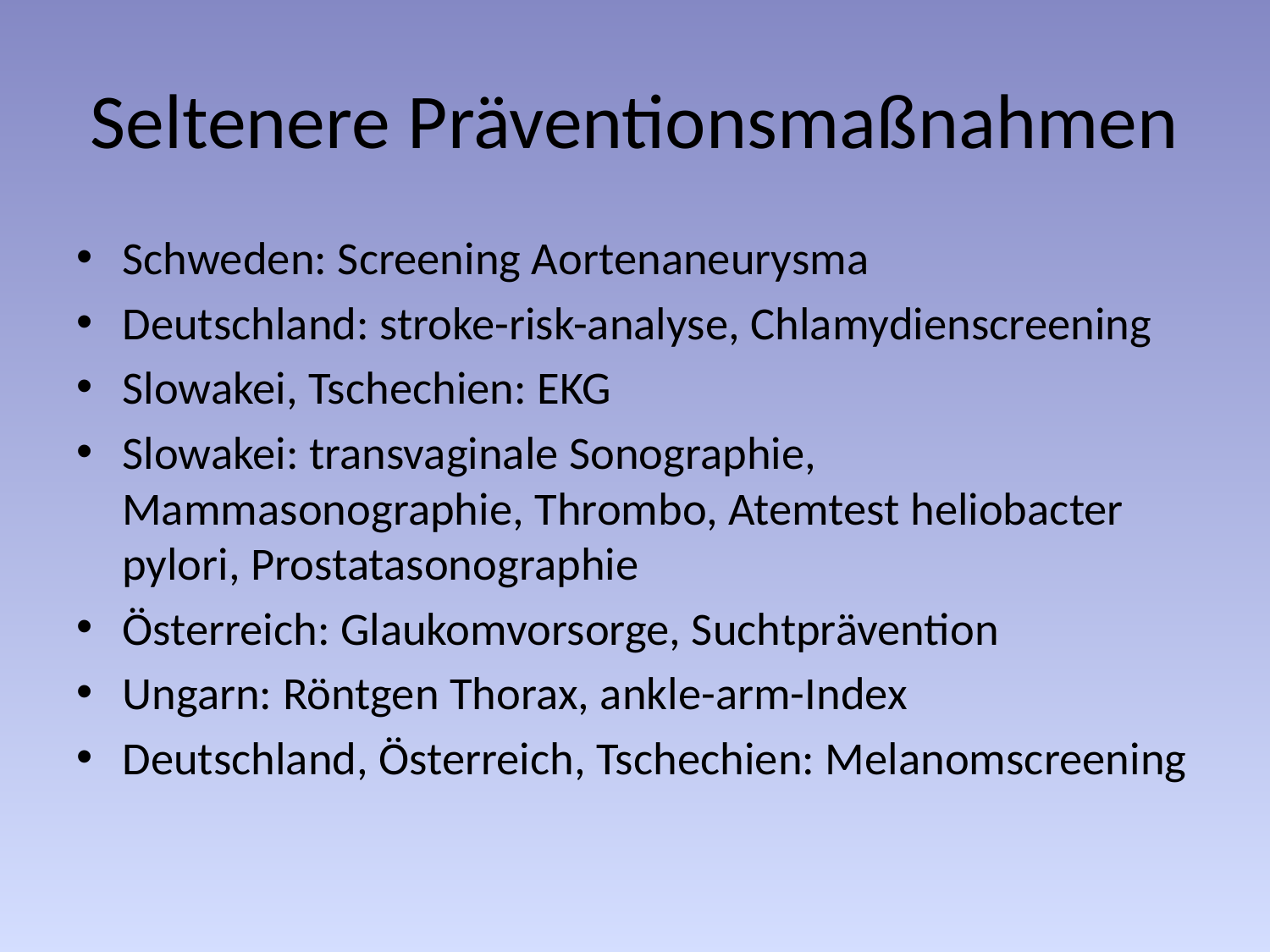

# Seltenere Präventionsmaßnahmen
Schweden: Screening Aortenaneurysma
Deutschland: stroke-risk-analyse, Chlamydienscreening
Slowakei, Tschechien: EKG
Slowakei: transvaginale Sonographie, Mammasonographie, Thrombo, Atemtest heliobacter pylori, Prostatasonographie
Österreich: Glaukomvorsorge, Suchtprävention
Ungarn: Röntgen Thorax, ankle-arm-Index
Deutschland, Österreich, Tschechien: Melanomscreening